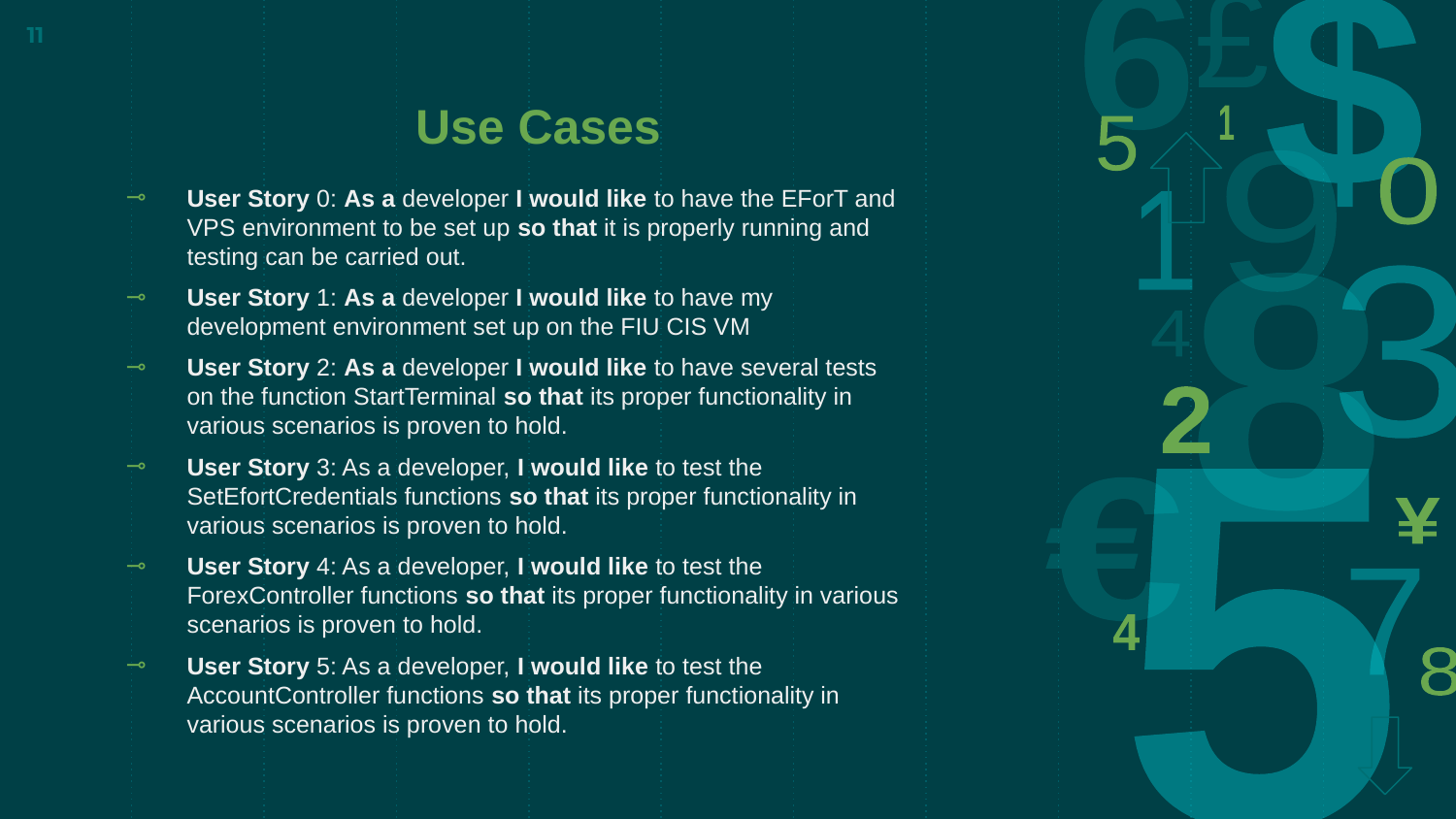

11
# Use Cases
User Story 0: As a developer I would like to have the EForT and VPS environment to be set up so that it is properly running and testing can be carried out.
User Story 1: As a developer I would like to have my development environment set up on the FIU CIS VM
User Story 2: As a developer I would like to have several tests on the function StartTerminal so that its proper functionality in various scenarios is proven to hold.
User Story 3: As a developer, I would like to test the SetEfortCredentials functions so that its proper functionality in various scenarios is proven to hold.
User Story 4: As a developer, I would like to test the ForexController functions so that its proper functionality in various scenarios is proven to hold.
User Story 5: As a developer, I would like to test the AccountController functions so that its proper functionality in various scenarios is proven to hold.